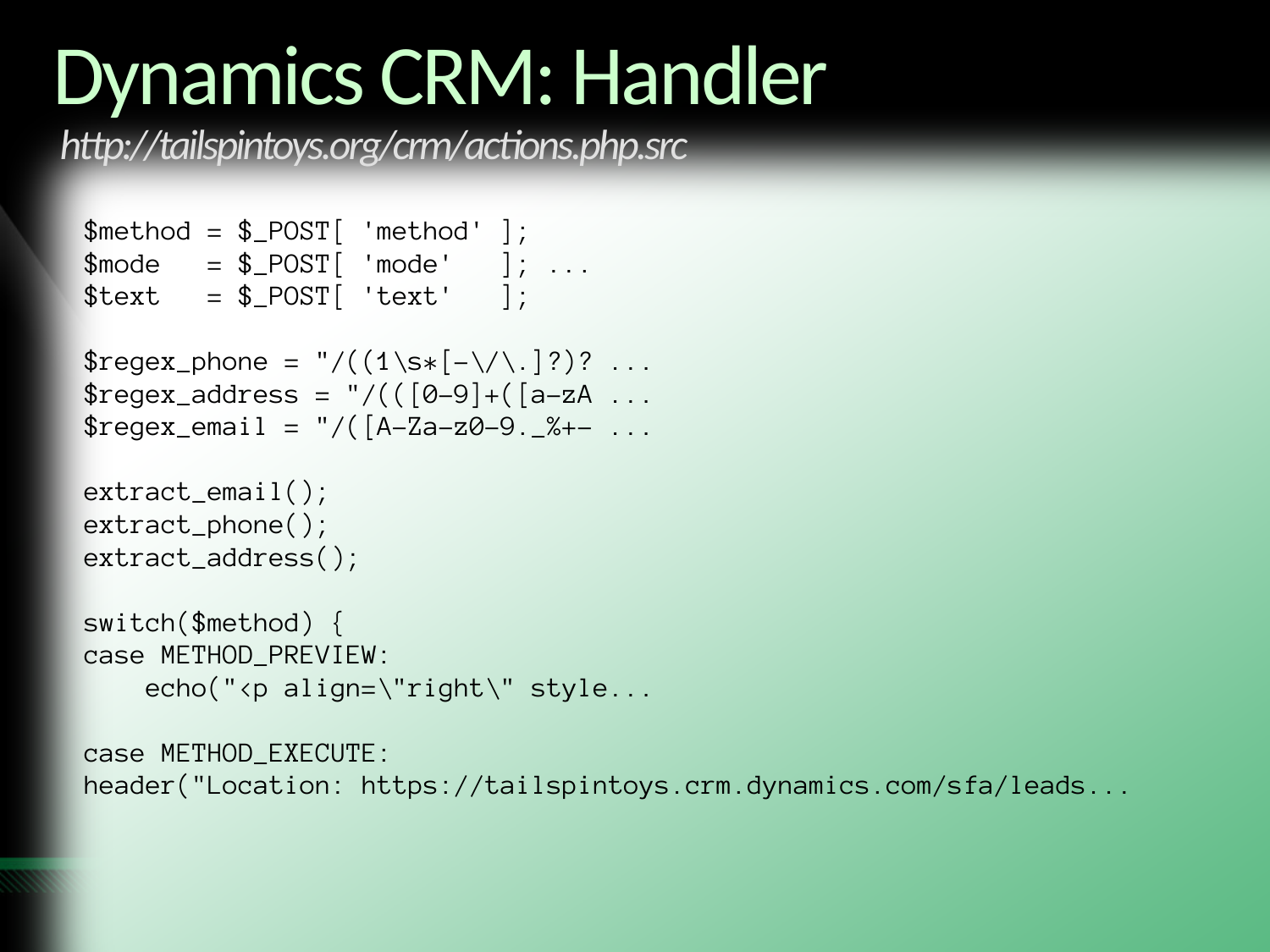

# Dynamics CRM: Handler http://tailspintoys.org/crm/actions.php.src
$method = $_POST[ 'method' ];
$mode   = $_POST[ 'mode'   ]; ...
$text   = $_POST[ 'text'   ];

$regex_phone = "/((1\s*[-\/\.]?)? ...
$regex_address = "/(([0-9]+([a-zA ...
$regex_email = "/([A-Za-z0-9._%+- ...

extract_email();
extract_phone();
extract_address();

switch($method) {
case METHOD_PREVIEW:
    echo("<p align=\"right\" style...

case METHOD_EXECUTE:
header("Location: https://tailspintoys.crm.dynamics.com/sfa/leads...